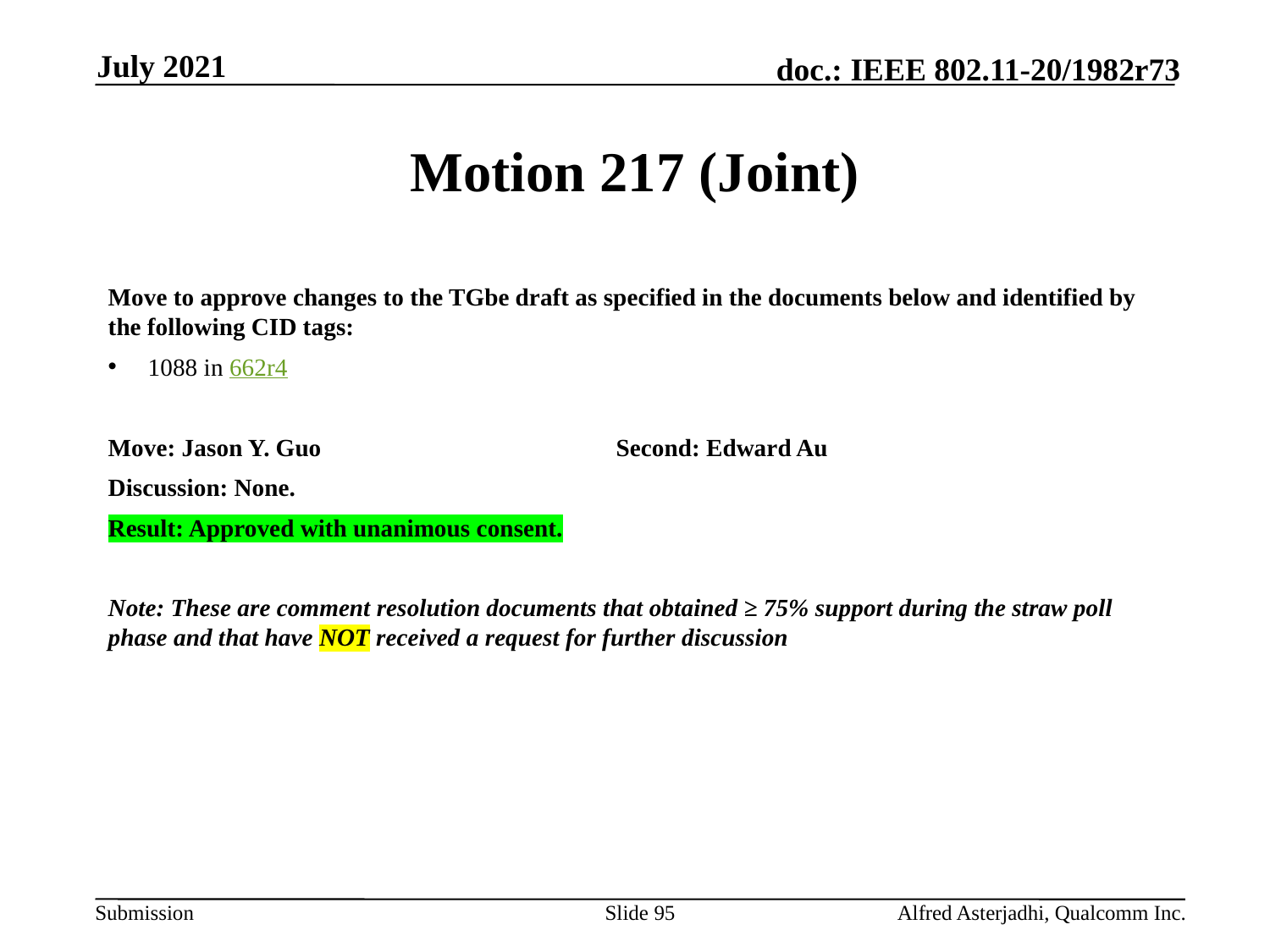

July 2021
# Motion 217 (Joint)
Move to approve changes to the TGbe draft as specified in the documents below and identified by the following CID tags:
1088 in 662r4

Move: Jason Y. Guo 			Second: Edward Au
Discussion: None.
Result: Approved with unanimous consent.

Note: These are comment resolution documents that obtained ≥ 75% support during the straw poll phase and that have NOT received a request for further discussion
Slide 95
Alfred Asterjadhi, Qualcomm Inc.